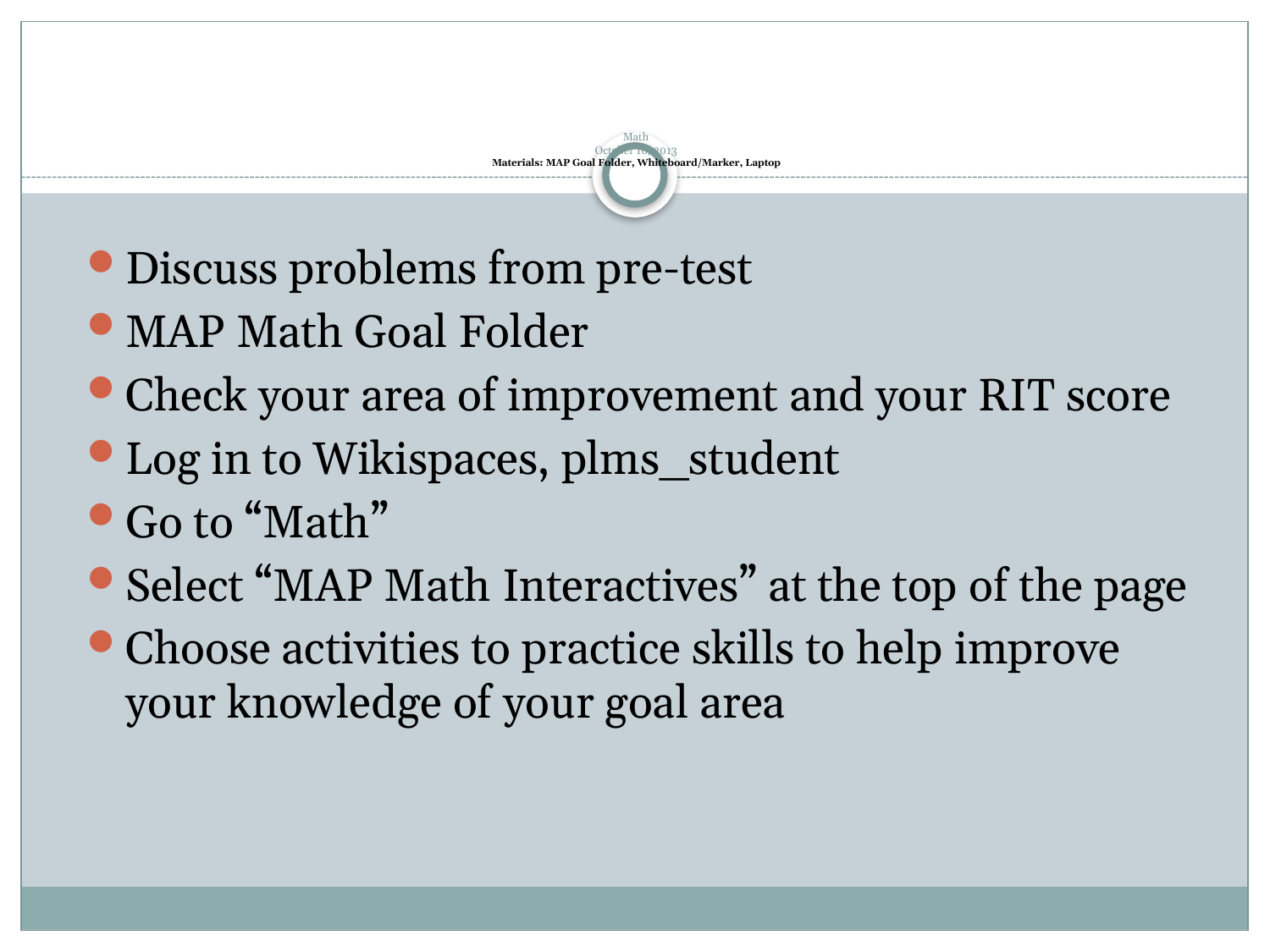

# Math October 10, 2013 Materials: MAP Goal Folder, Whiteboard/Marker, Laptop
Discuss problems from pre-test
MAP Math Goal Folder
Check your area of improvement and your RIT score
Log in to Wikispaces, plms_student
Go to “Math”
Select “MAP Math Interactives” at the top of the page
Choose activities to practice skills to help improve your knowledge of your goal area